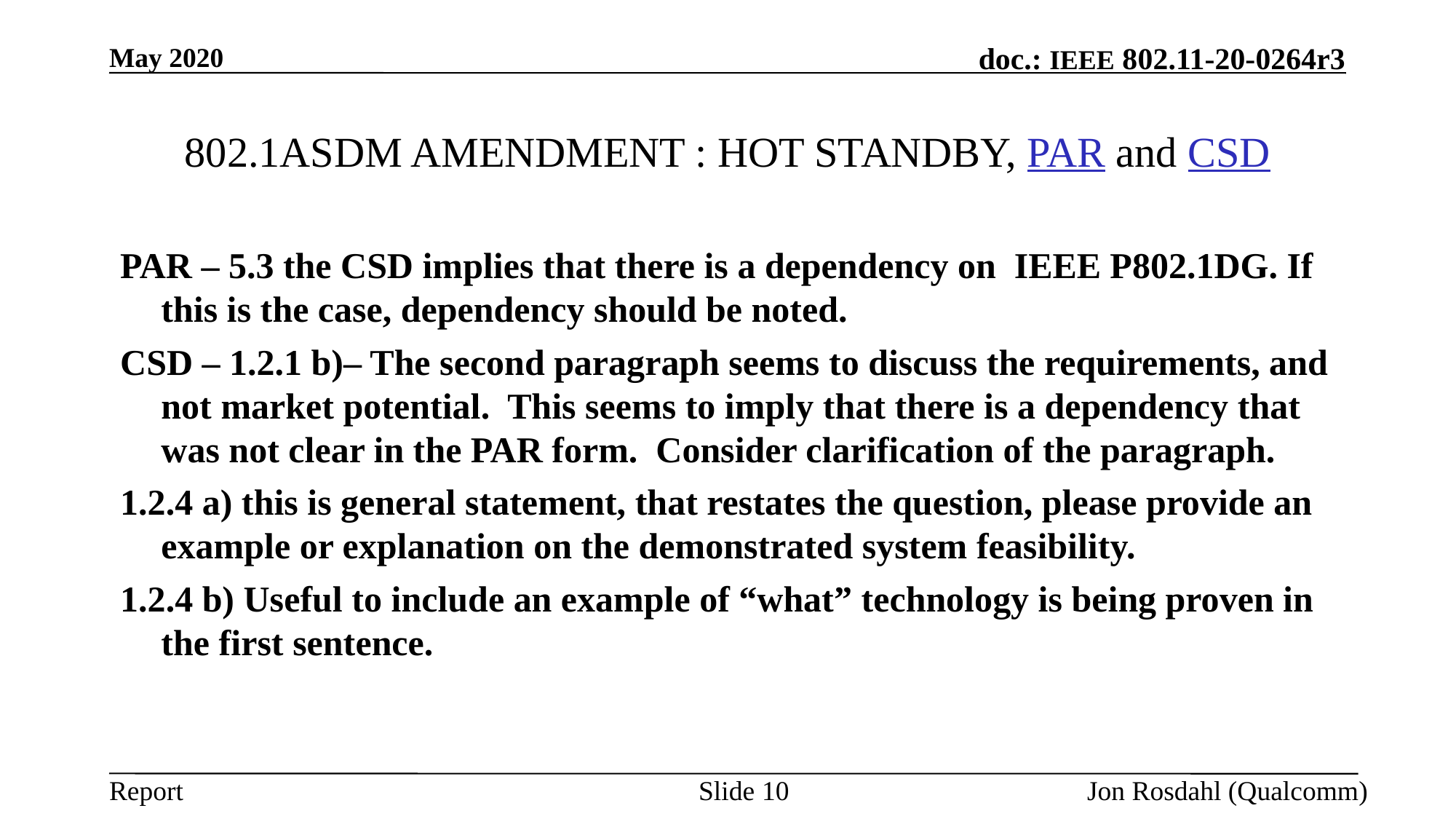

May 2020
# 802.1ASdm Amendment : Hot Standby, PAR and CSD
PAR – 5.3 the CSD implies that there is a dependency on  IEEE P802.1DG. If this is the case, dependency should be noted.
CSD – 1.2.1 b)– The second paragraph seems to discuss the requirements, and not market potential.  This seems to imply that there is a dependency that was not clear in the PAR form.  Consider clarification of the paragraph.
1.2.4 a) this is general statement, that restates the question, please provide an example or explanation on the demonstrated system feasibility.
1.2.4 b) Useful to include an example of “what” technology is being proven in the first sentence.

Slide 10
Jon Rosdahl (Qualcomm)